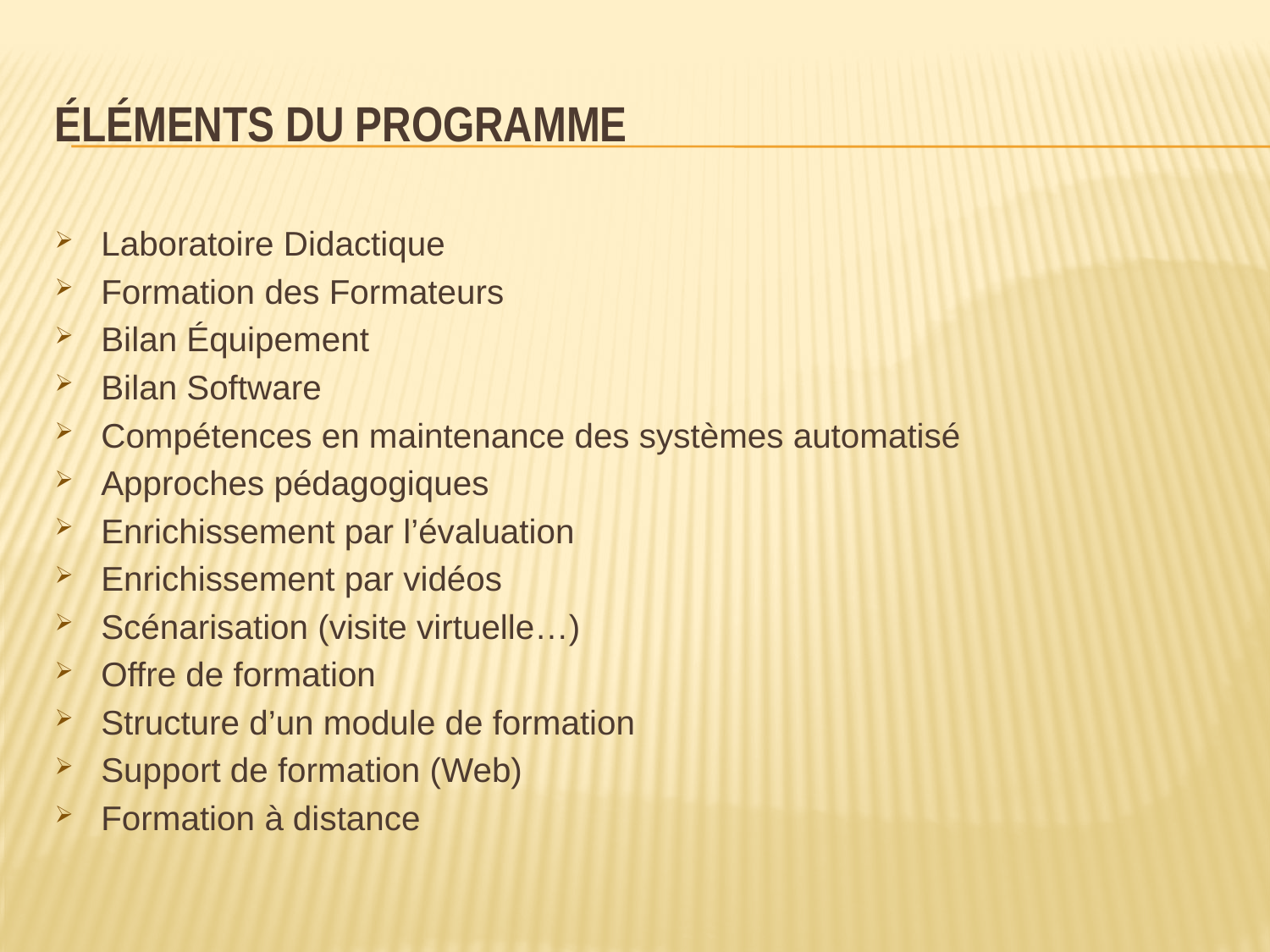

# Éléments du programme
Laboratoire Didactique
Formation des Formateurs
Bilan Équipement
Bilan Software
Compétences en maintenance des systèmes automatisé
Approches pédagogiques
Enrichissement par l’évaluation
Enrichissement par vidéos
Scénarisation (visite virtuelle…)
Offre de formation
Structure d’un module de formation
Support de formation (Web)
Formation à distance